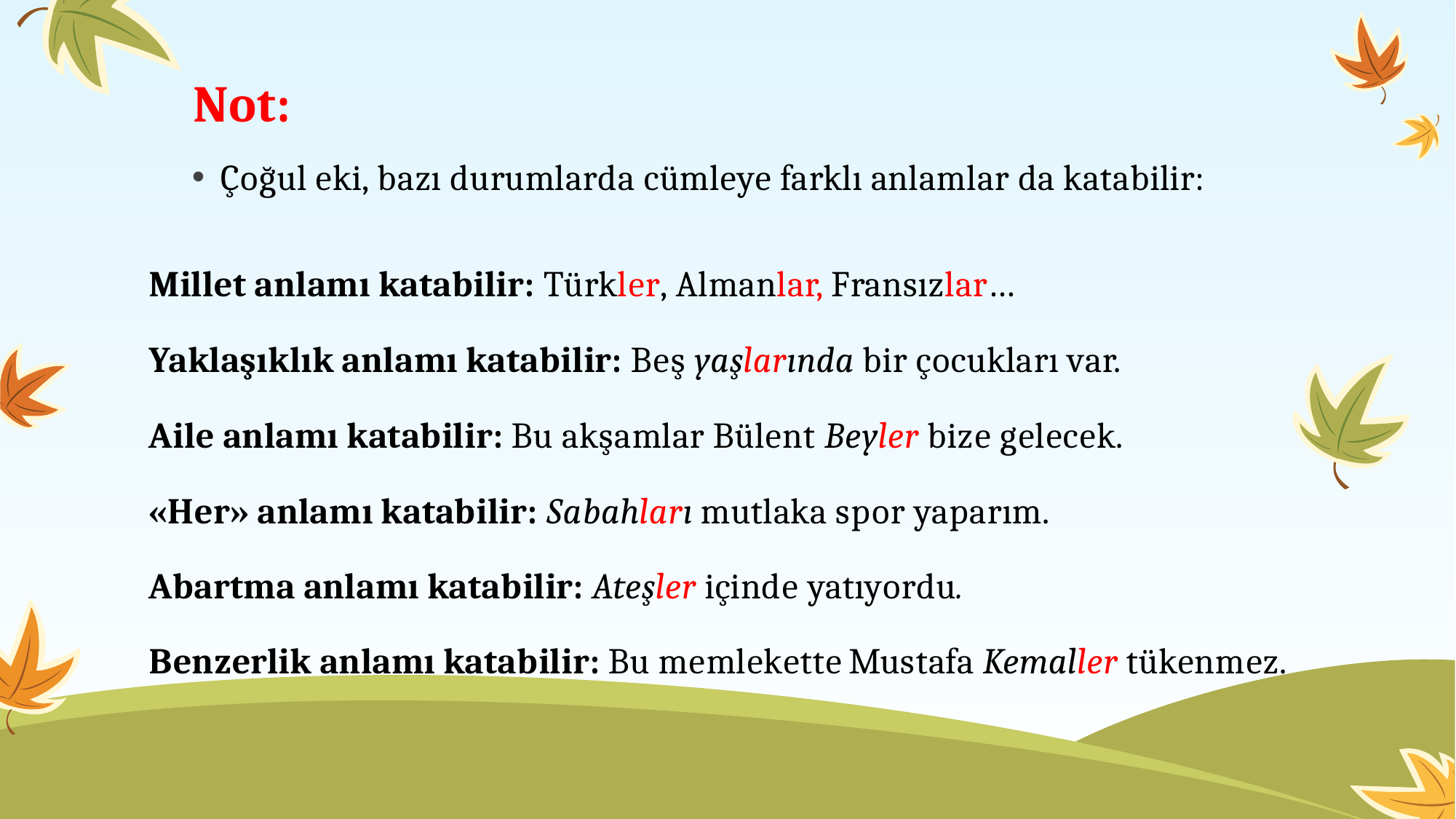

# Not:
Çoğul eki, bazı durumlarda cümleye farklı anlamlar da katabilir:
Millet anlamı katabilir: Türkler, Almanlar, Fransızlar…
Yaklaşıklık anlamı katabilir: Beş yaşlarında bir çocukları var.
Aile anlamı katabilir: Bu akşamlar Bülent Beyler bize gelecek.
«Her» anlamı katabilir: Sabahları mutlaka spor yaparım.
Abartma anlamı katabilir: Ateşler içinde yatıyordu.
Benzerlik anlamı katabilir: Bu memlekette Mustafa Kemaller tükenmez.